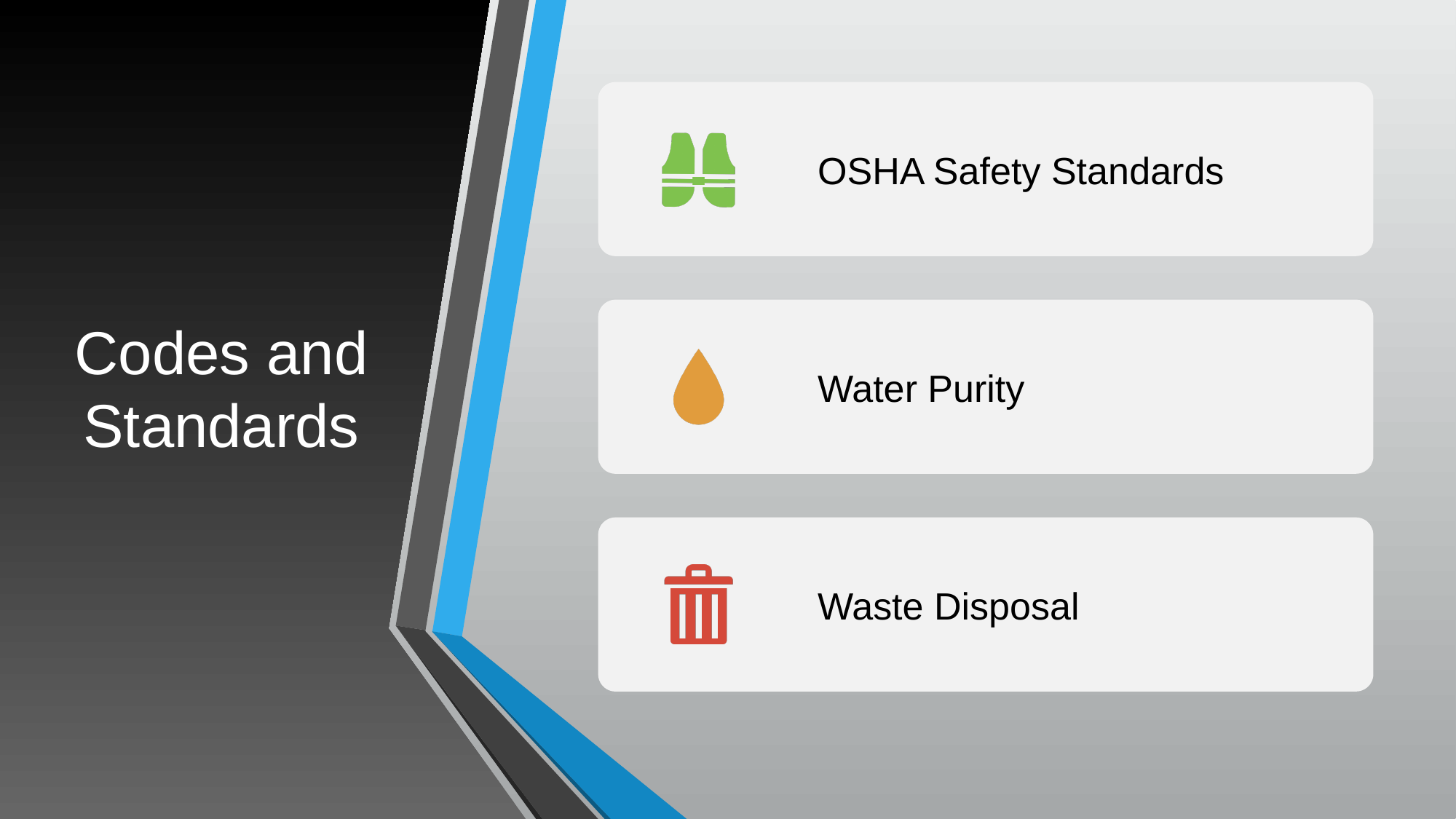

# Codes and Standards
OSHA Safety Standards
Water Purity
Waste Disposal